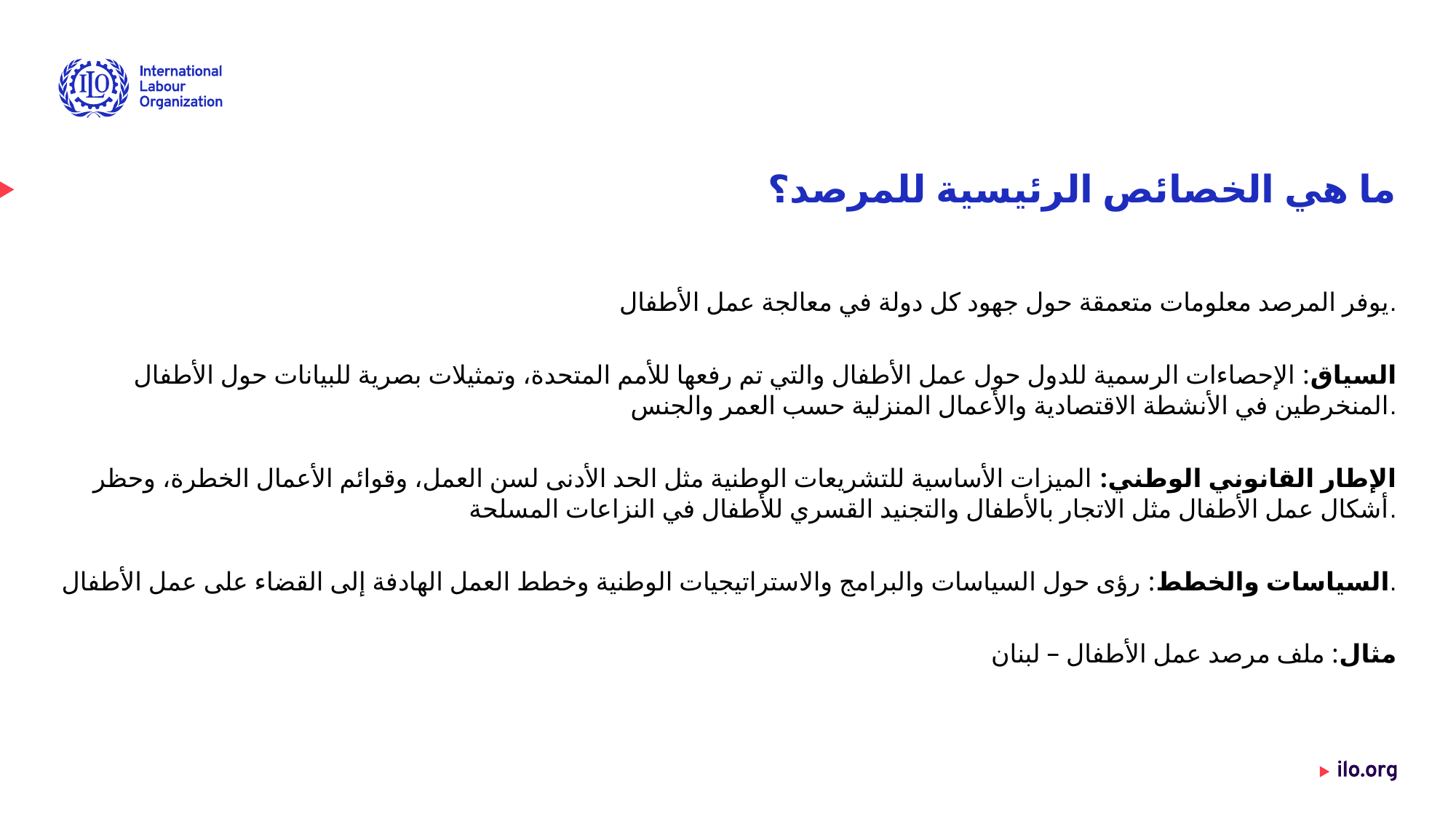

# ما هي الخصائص الرئيسية للمرصد؟
يوفر المرصد معلومات متعمقة حول جهود كل دولة في معالجة عمل الأطفال.
السياق: الإحصاءات الرسمية للدول حول عمل الأطفال والتي تم رفعها للأمم المتحدة، وتمثيلات بصرية للبيانات حول الأطفال المنخرطين في الأنشطة الاقتصادية والأعمال المنزلية حسب العمر والجنس.
الإطار القانوني الوطني: الميزات الأساسية للتشريعات الوطنية مثل الحد الأدنى لسن العمل، وقوائم الأعمال الخطرة، وحظر أشكال عمل الأطفال مثل الاتجار بالأطفال والتجنيد القسري للأطفال في النزاعات المسلحة.
السياسات والخطط: رؤى حول السياسات والبرامج والاستراتيجيات الوطنية وخطط العمل الهادفة إلى القضاء على عمل الأطفال.
مثال: ملف مرصد عمل الأطفال – لبنان